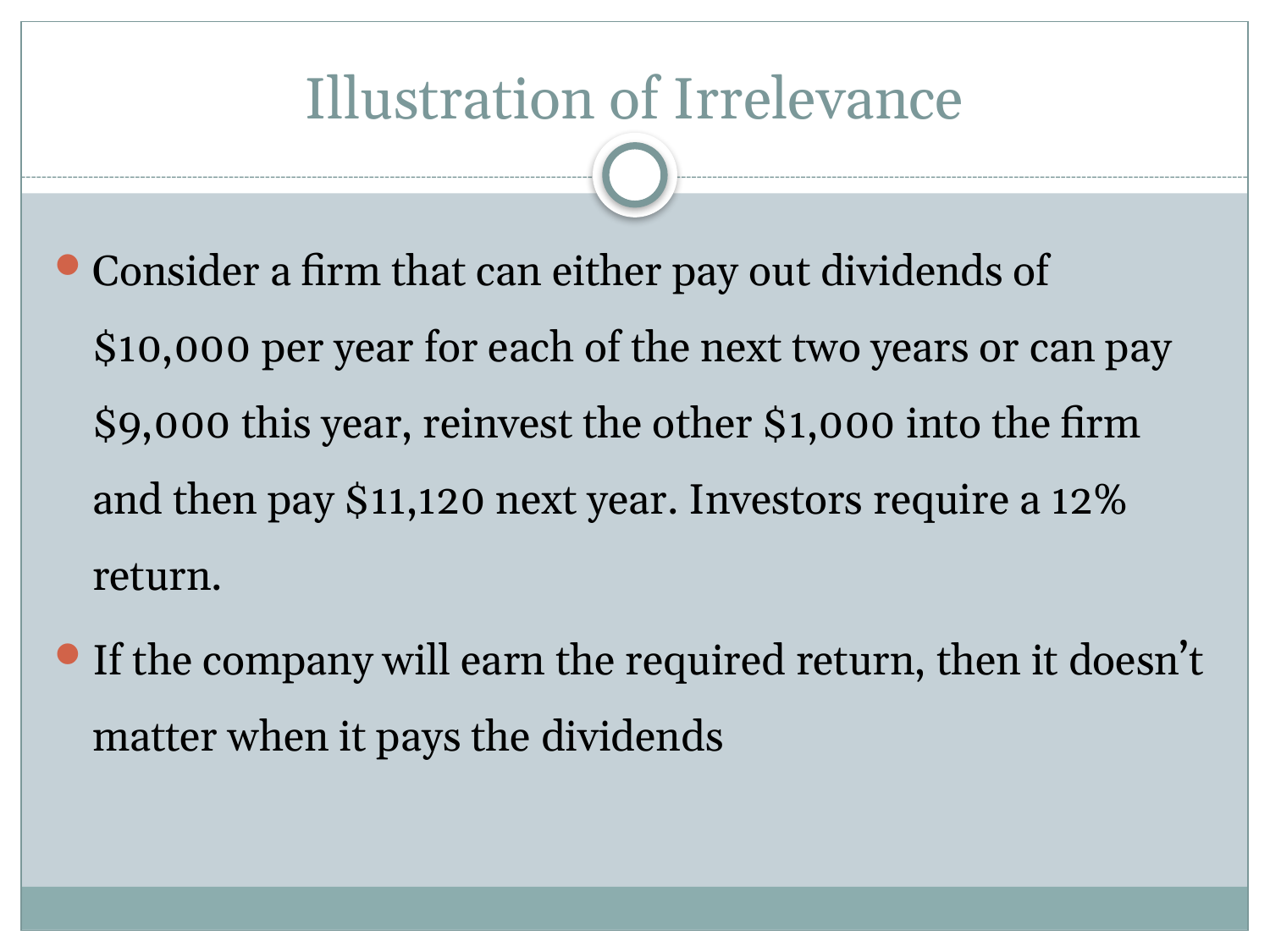

# Illustration of Irrelevance
Consider a firm that can either pay out dividends of $10,000 per year for each of the next two years or can pay $9,000 this year, reinvest the other $1,000 into the firm and then pay $11,120 next year. Investors require a 12% return.
If the company will earn the required return, then it doesn’t matter when it pays the dividends